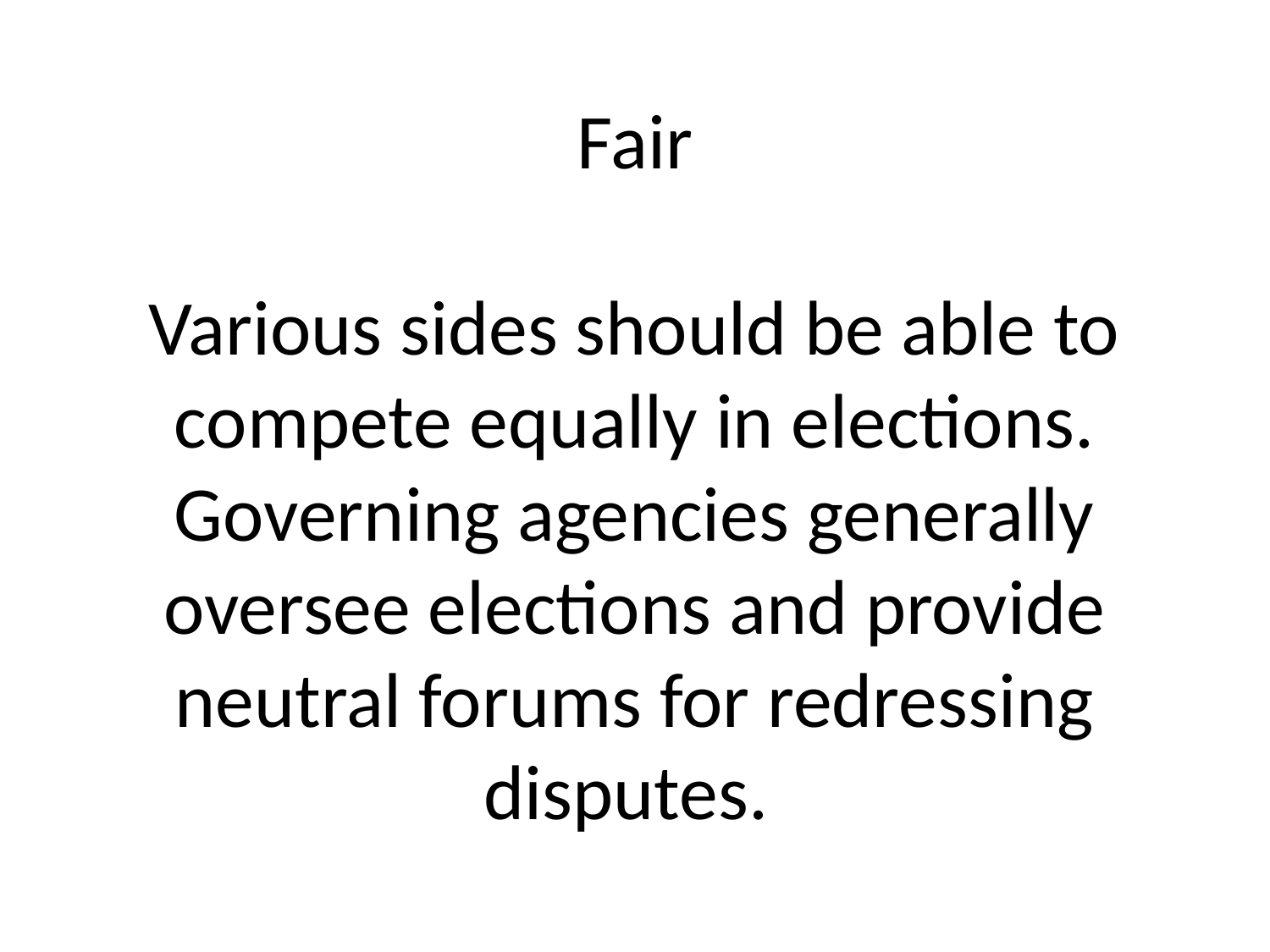

# Fair Various sides should be able to compete equally in elections. Governing agencies generally oversee elections and provide neutral forums for redressing disputes.